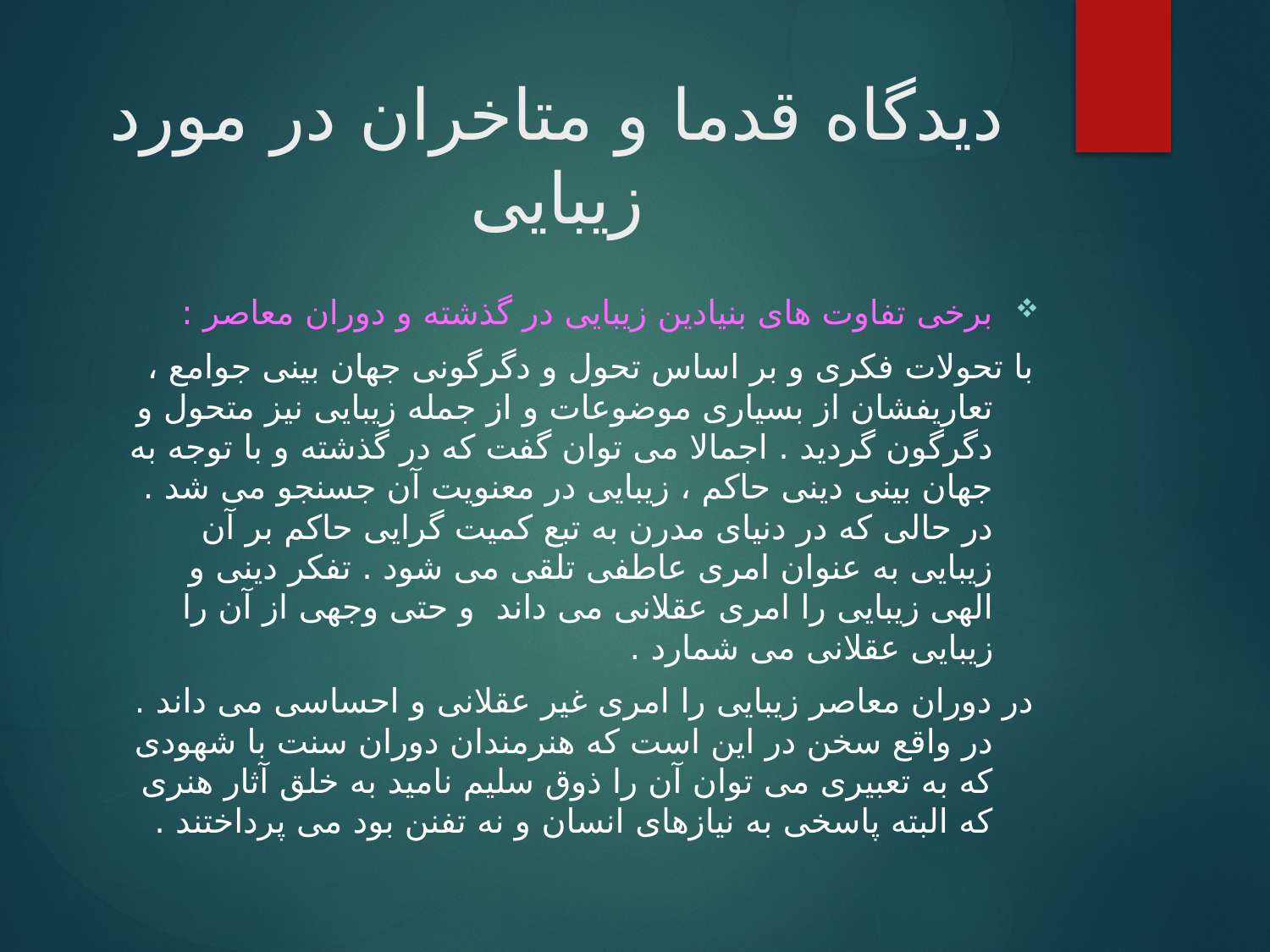

# دیدگاه قدما و متاخران در مورد زیبایی
برخی تفاوت های بنیادین زیبایی در گذشته و دوران معاصر :
با تحولات فکری و بر اساس تحول و دگرگونی جهان بینی جوامع ، تعاریفشان از بسیاری موضوعات و از جمله زیبایی نیز متحول و دگرگون گردید . اجمالا می توان گفت که در گذشته و با توجه به جهان بینی دینی حاکم ، زیبایی در معنویت آن جسنجو می شد . در حالی که در دنیای مدرن به تبع کمیت گرایی حاکم بر آن زیبایی به عنوان امری عاطفی تلقی می شود . تفکر دینی و الهی زیبایی را امری عقلانی می داند  و حتی وجهی از آن را زیبایی عقلانی می شمارد .
در دوران معاصر زیبایی را امری غیر عقلانی و احساسی می داند . در واقع سخن در این است که هنرمندان دوران سنت با شهودی که به تعبیری می توان آن را ذوق سلیم نامید به خلق آثار هنری که البته پاسخی به نیازهای انسان و نه تفنن بود می پرداختند .